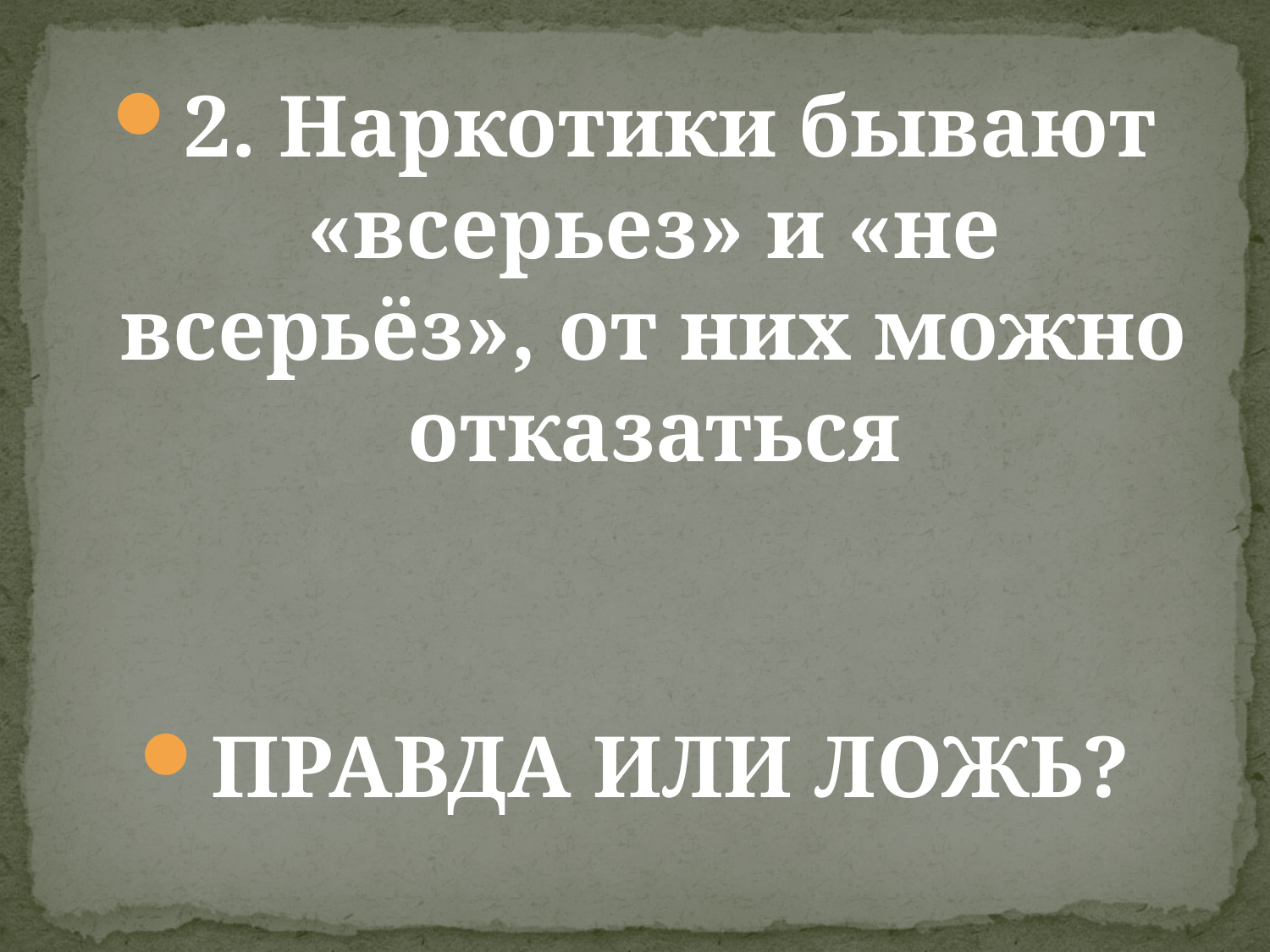

2. Наркотики бывают «всерьез» и «не всерьёз», от них можно отказаться

ПРАВДА ИЛИ ЛОЖЬ?